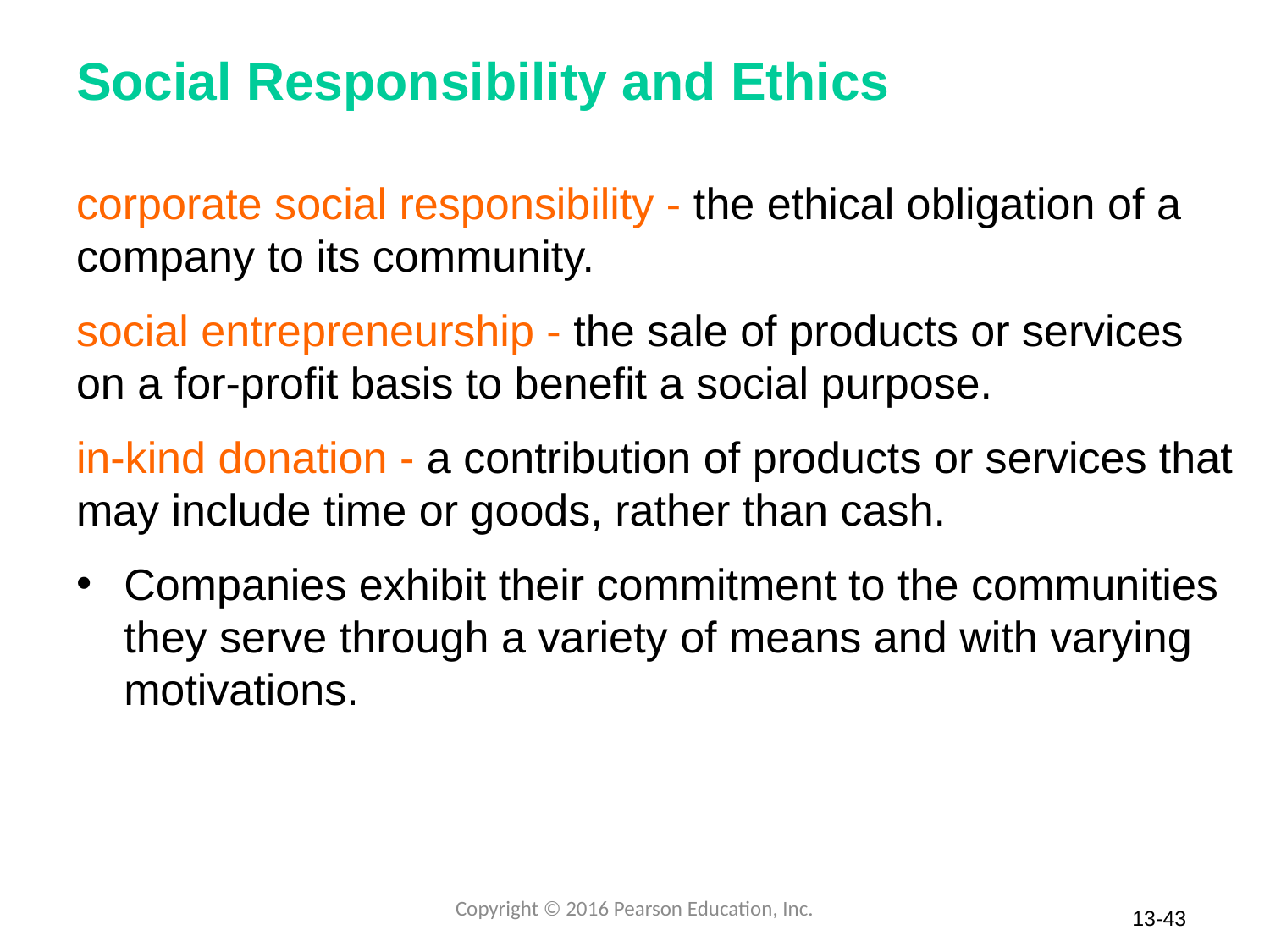

# Social Responsibility and Ethics
corporate social responsibility - the ethical obligation of a company to its community.

social entrepreneurship - the sale of products or services on a for-profit basis to benefit a social purpose.

in-kind donation - a contribution of products or services that may include time or goods, rather than cash.

Companies exhibit their commitment to the communities they serve through a variety of means and with varying motivations.
Copyright © 2016 Pearson Education, Inc.